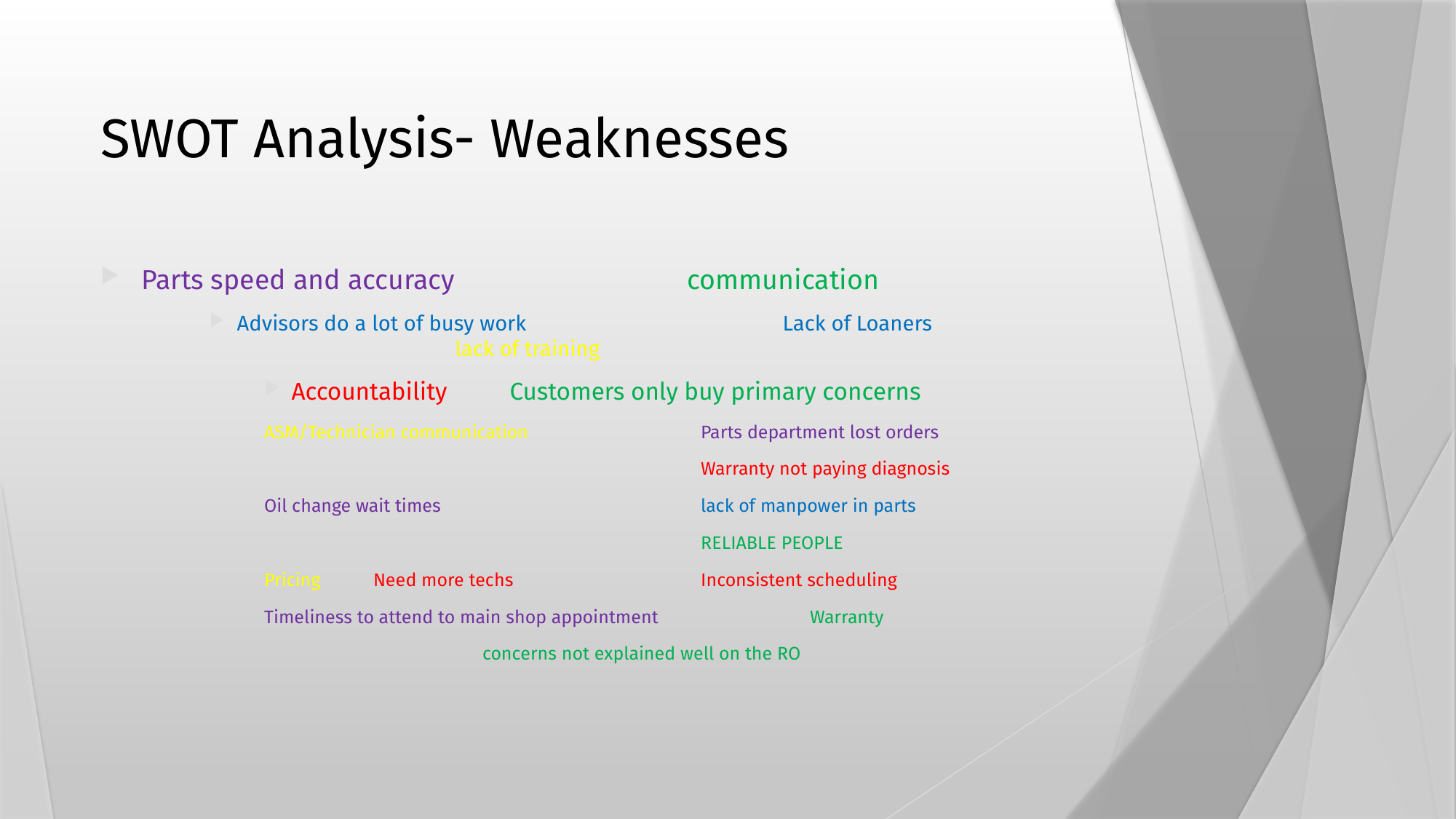

# SWOT Analysis- Weaknesses

Parts speed and accuracy			communication
Advisors do a lot of busy work			Lack of Loaners			lack of training
Accountability	Customers only buy primary concerns
ASM/Technician communication		Parts department lost orders
				Warranty not paying diagnosis
Oil change wait times			lack of manpower in parts
				RELIABLE PEOPLE
Pricing	Need more techs		Inconsistent scheduling
Timeliness to attend to main shop appointment		Warranty
		concerns not explained well on the RO